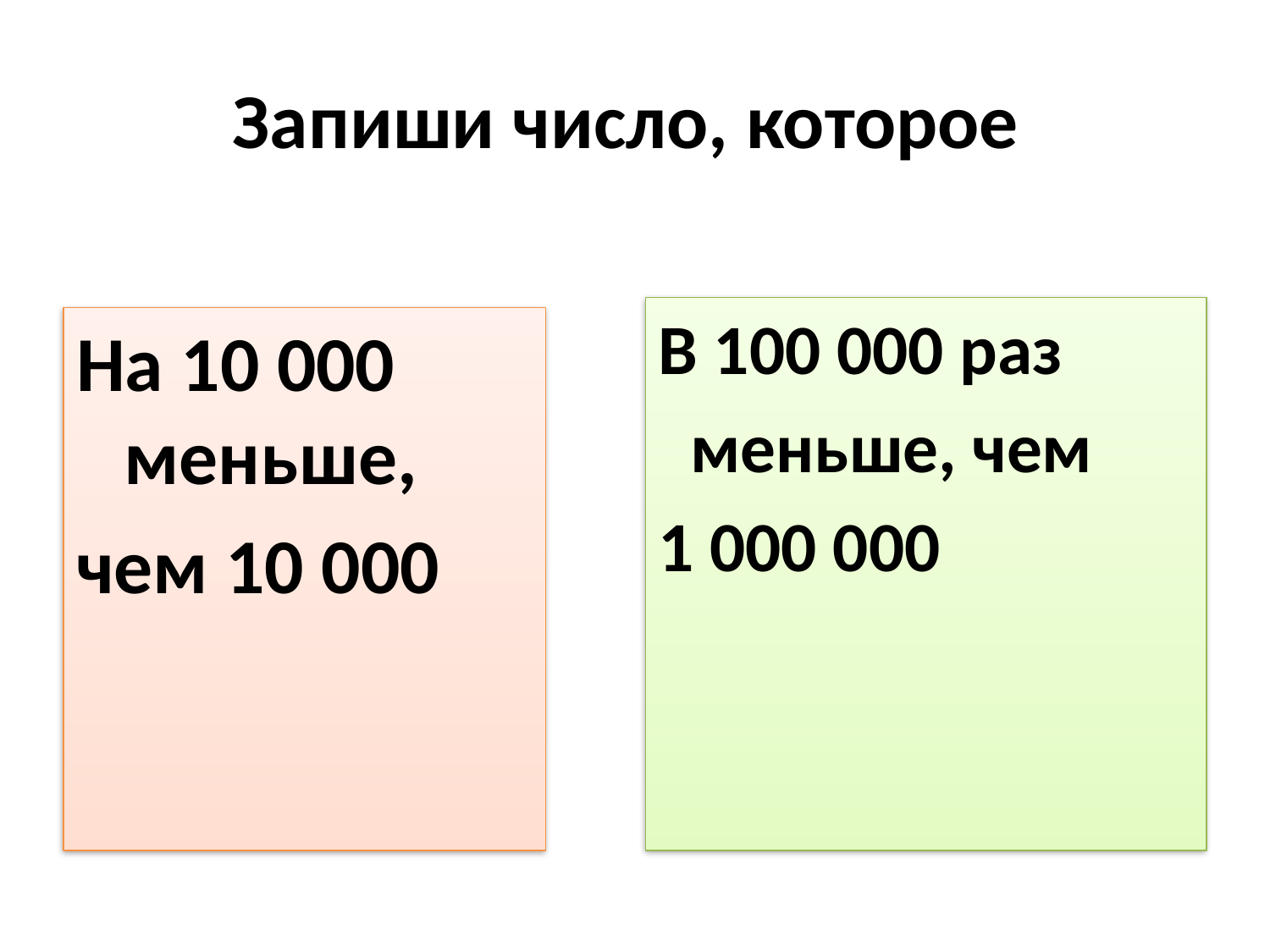

# Запиши число, которое
В 100 000 раз
  меньше, чем
1 000 000
На 10 000 меньше,
чем 10 000